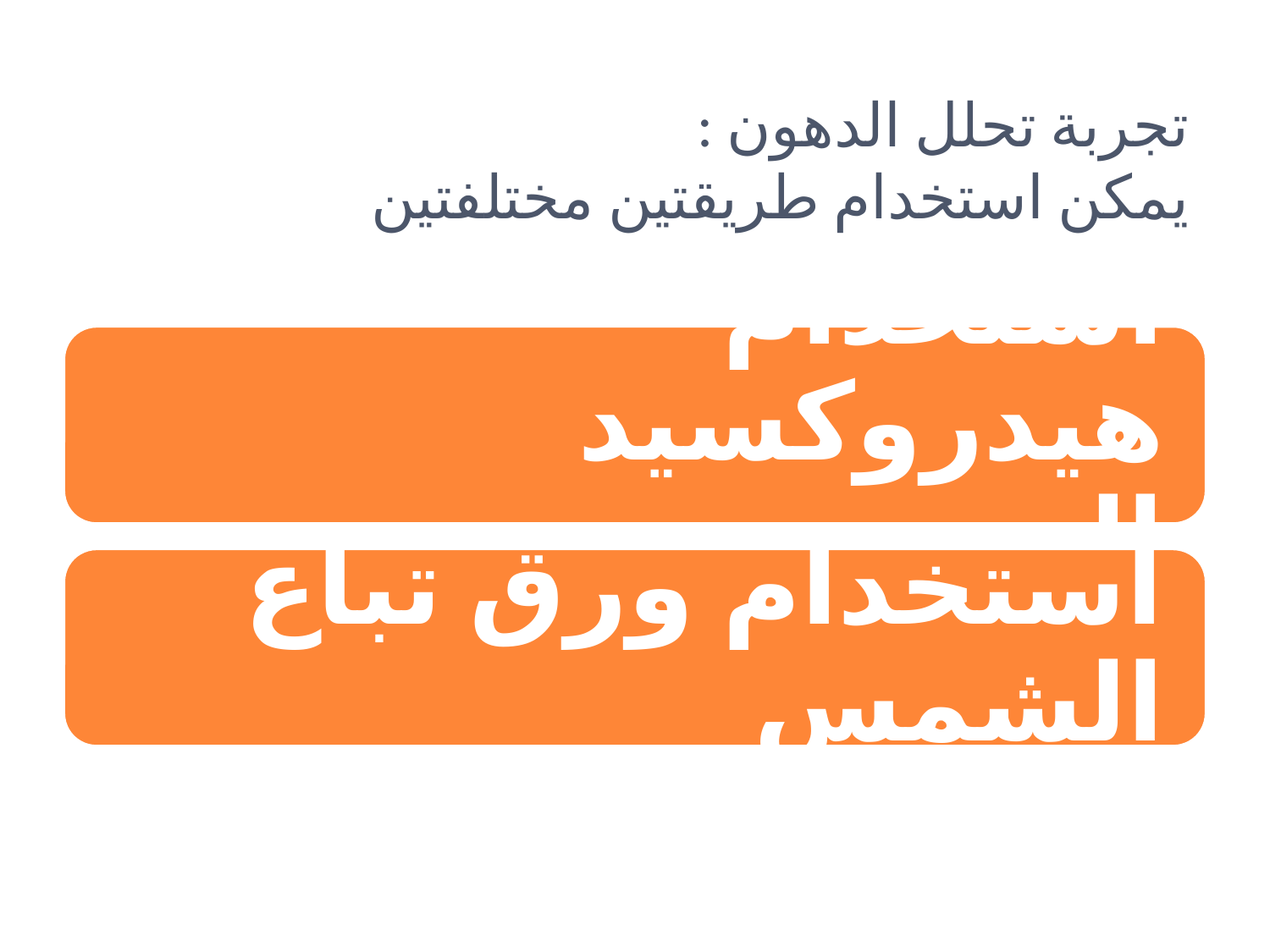

# تجربة تحلل الدهون : يمكن استخدام طريقتين مختلفتين
استخدام هيدروكسيد الصوديوم
استخدام ورق تباع الشمس